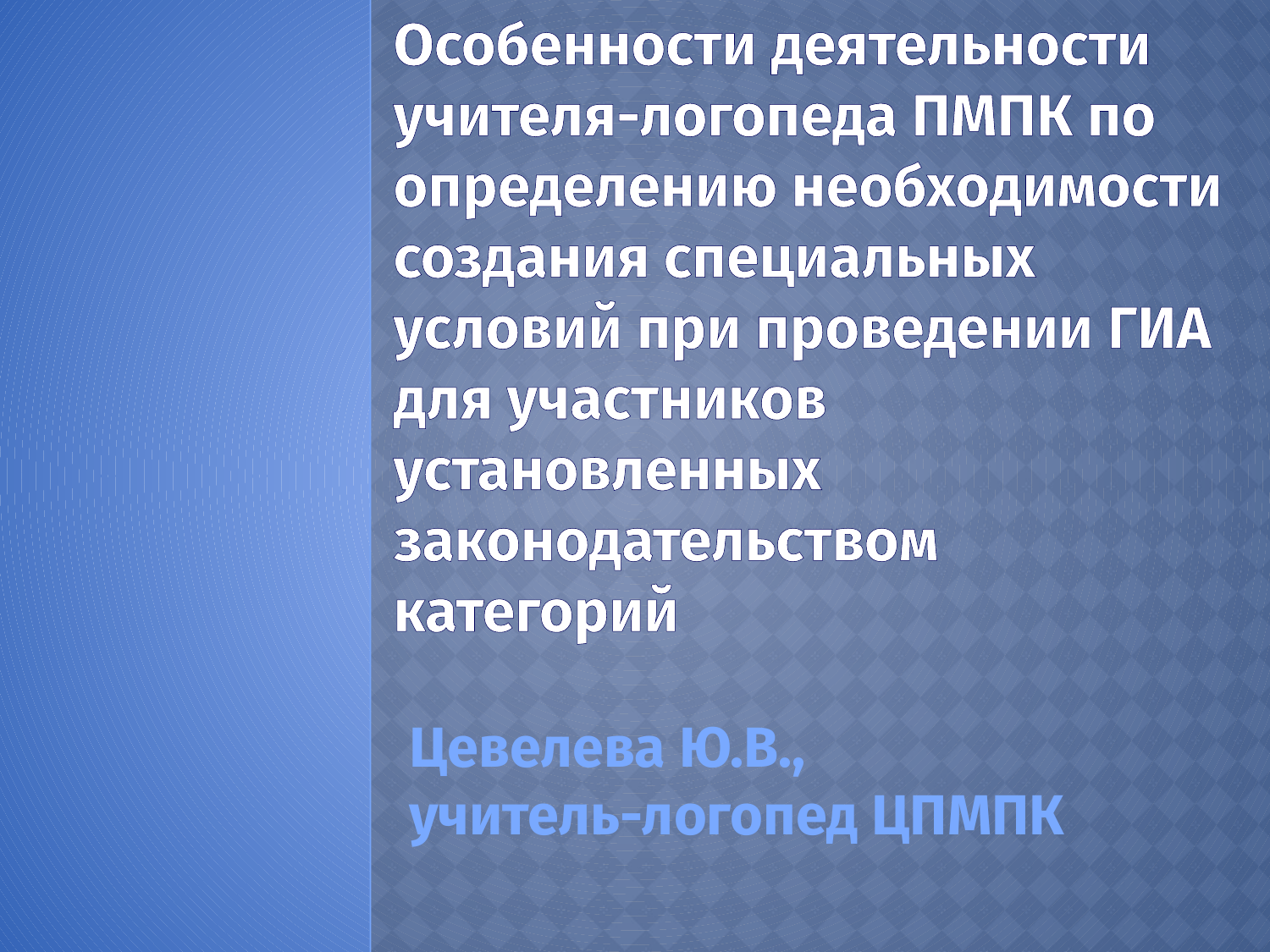

# Особенности деятельности учителя-логопеда ПМПК по определению необходимости создания специальных условий при проведении ГИА  для участников установленных законодательством категорий
Цевелева Ю.В.,
учитель-логопед ЦПМПК